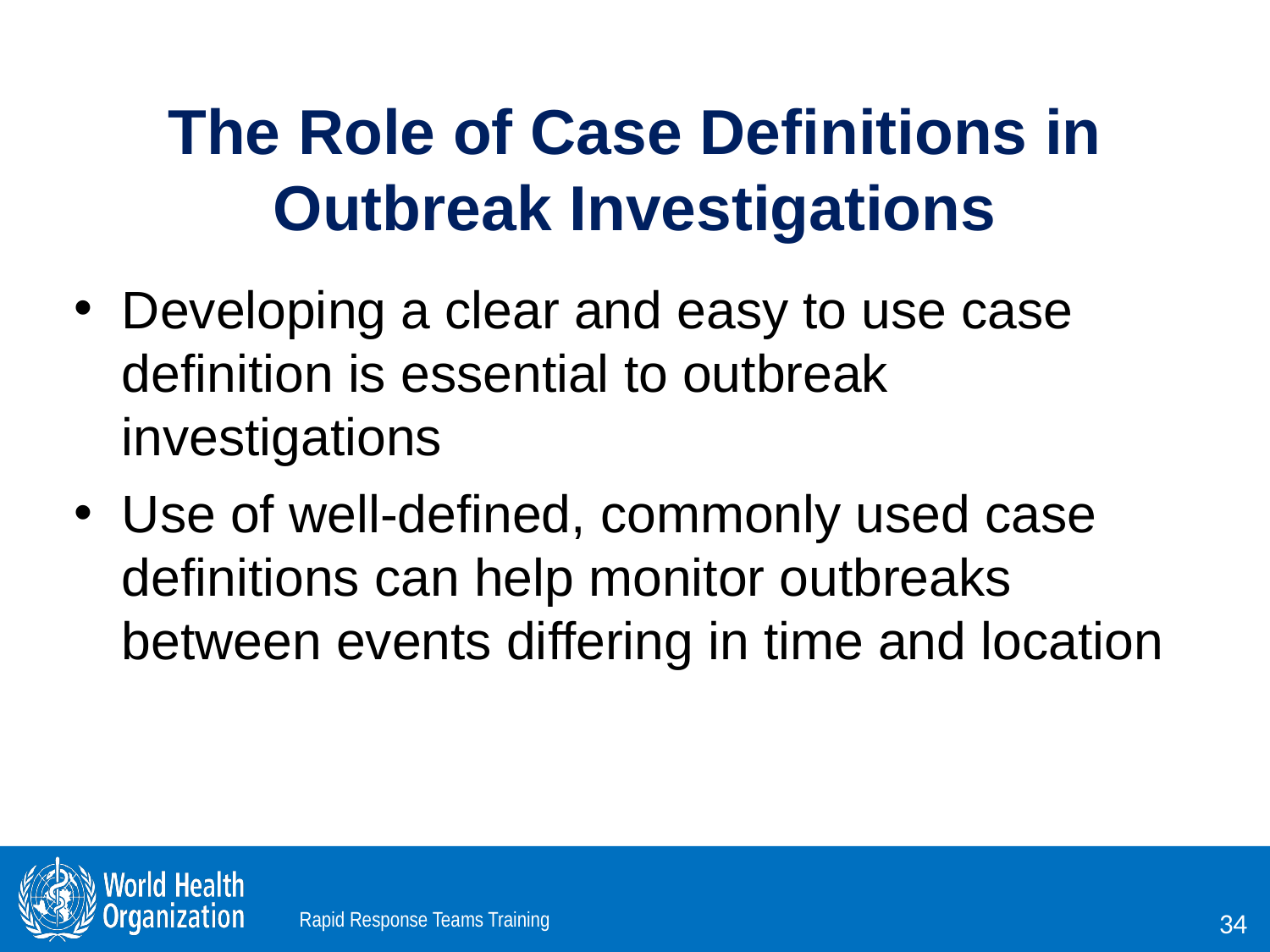

# The Role of Case Definitions in Outbreak Investigations
Developing a clear and easy to use case definition is essential to outbreak investigations
Use of well-defined, commonly used case definitions can help monitor outbreaks between events differing in time and location